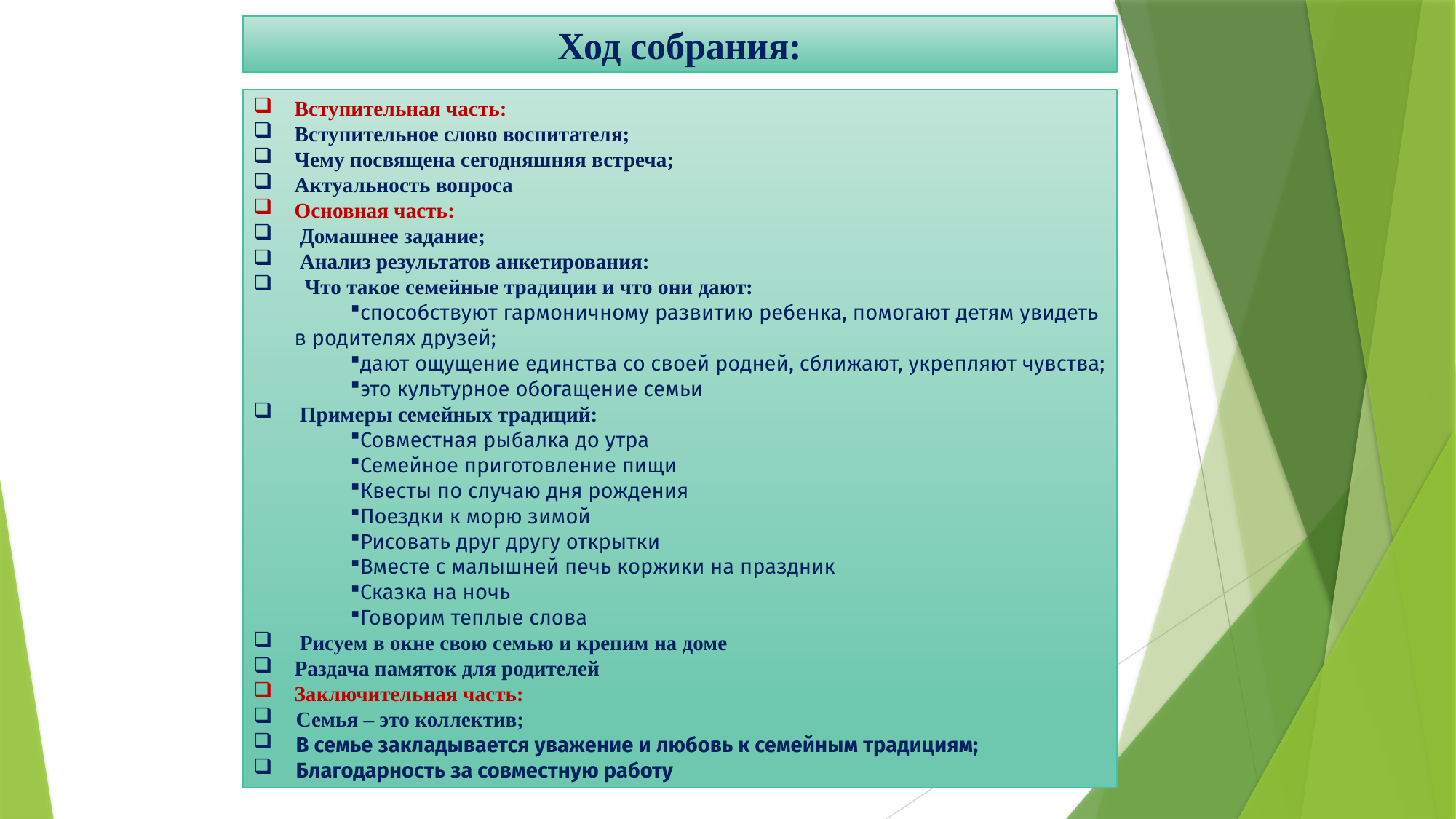

Ход собрания:
Вступительная часть:
Вступительное слово воспитателя;
Чему посвящена сегодняшняя встреча;
Актуальность вопроса
Основная часть:
 Домашнее задание;
 Анализ результатов анкетирования:
  Что такое семейные традиции и что они дают:
способствуют гармоничному развитию ребенка, помогают детям увидеть в родителях друзей;
дают ощущение единства со своей родней, сближают, укрепляют чувства;
это культурное обогащение семьи
 Примеры семейных традиций:
Совместная рыбалка до утра
Семейное приготовление пищи
Квесты по случаю дня рождения
Поездки к морю зимой
Рисовать друг другу открытки
Вместе с малышней печь коржики на праздник
Сказка на ночь
Говорим теплые слова
 Рисуем в окне свою семью и крепим на доме
Раздача памяток для родителей
Заключительная часть:
Семья – это коллектив;
В семье закладывается уважение и любовь к семейным традициям;
Благодарность за совместную работу